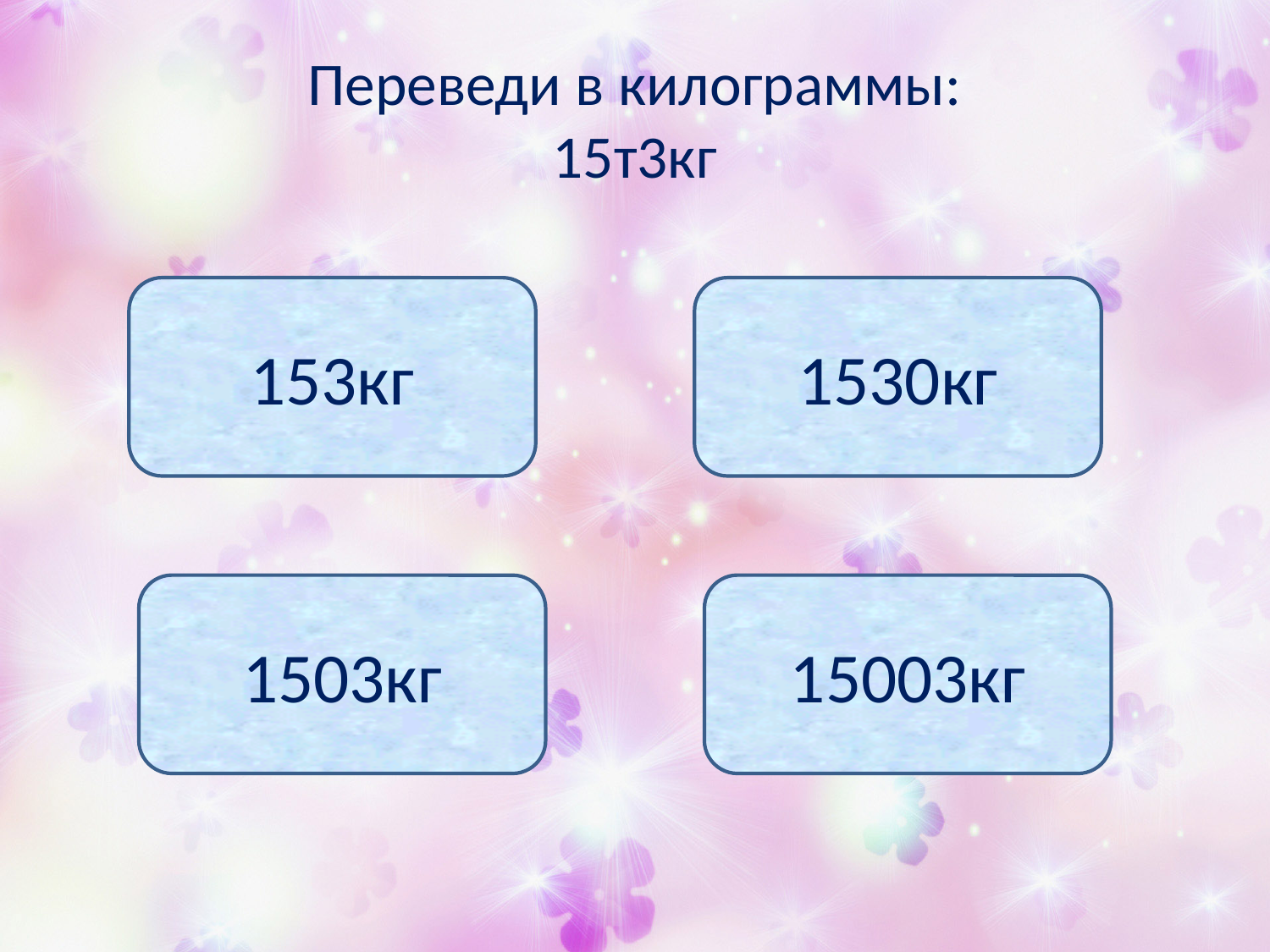

# Переведи в килограммы: 15т3кг
153кг
1530кг
1503кг
15003кг